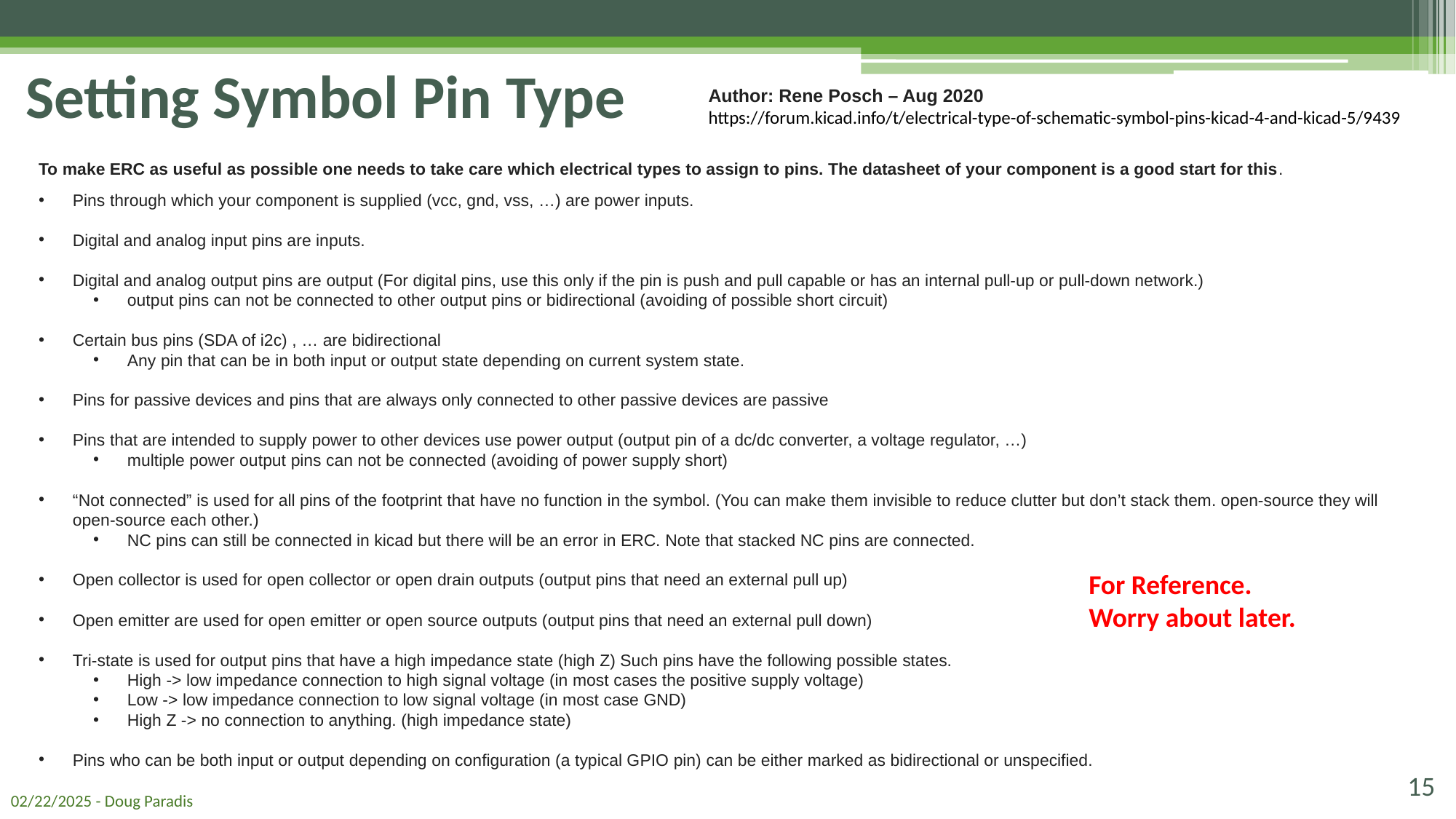

# Setting Symbol Pin Type
Author: Rene Posch – Aug 2020
https://forum.kicad.info/t/electrical-type-of-schematic-symbol-pins-kicad-4-and-kicad-5/9439
To make ERC as useful as possible one needs to take care which electrical types to assign to pins. The datasheet of your component is a good start for this.
Pins through which your component is supplied (vcc, gnd, vss, …) are power inputs.

Digital and analog input pins are inputs.

Digital and analog output pins are output (For digital pins, use this only if the pin is push and pull capable or has an internal pull-up or pull-down network.)
output pins can not be connected to other output pins or bidirectional (avoiding of possible short circuit)

Certain bus pins (SDA of i2c) , … are bidirectional
Any pin that can be in both input or output state depending on current system state.

Pins for passive devices and pins that are always only connected to other passive devices are passive

Pins that are intended to supply power to other devices use power output (output pin of a dc/dc converter, a voltage regulator, …)
multiple power output pins can not be connected (avoiding of power supply short)

“Not connected” is used for all pins of the footprint that have no function in the symbol. (You can make them invisible to reduce clutter but don’t stack them. open-source they will open-source each other.)
NC pins can still be connected in kicad but there will be an error in ERC. Note that stacked NC pins are connected.

Open collector is used for open collector or open drain outputs (output pins that need an external pull up)

Open emitter are used for open emitter or open source outputs (output pins that need an external pull down)

Tri-state is used for output pins that have a high impedance state (high Z) Such pins have the following possible states.
High -> low impedance connection to high signal voltage (in most cases the positive supply voltage)
Low -> low impedance connection to low signal voltage (in most case GND)
High Z -> no connection to anything. (high impedance state)

Pins who can be both input or output depending on configuration (a typical GPIO pin) can be either marked as bidirectional or unspecified.
For Reference.
Worry about later.
15
02/22/2025 - Doug Paradis